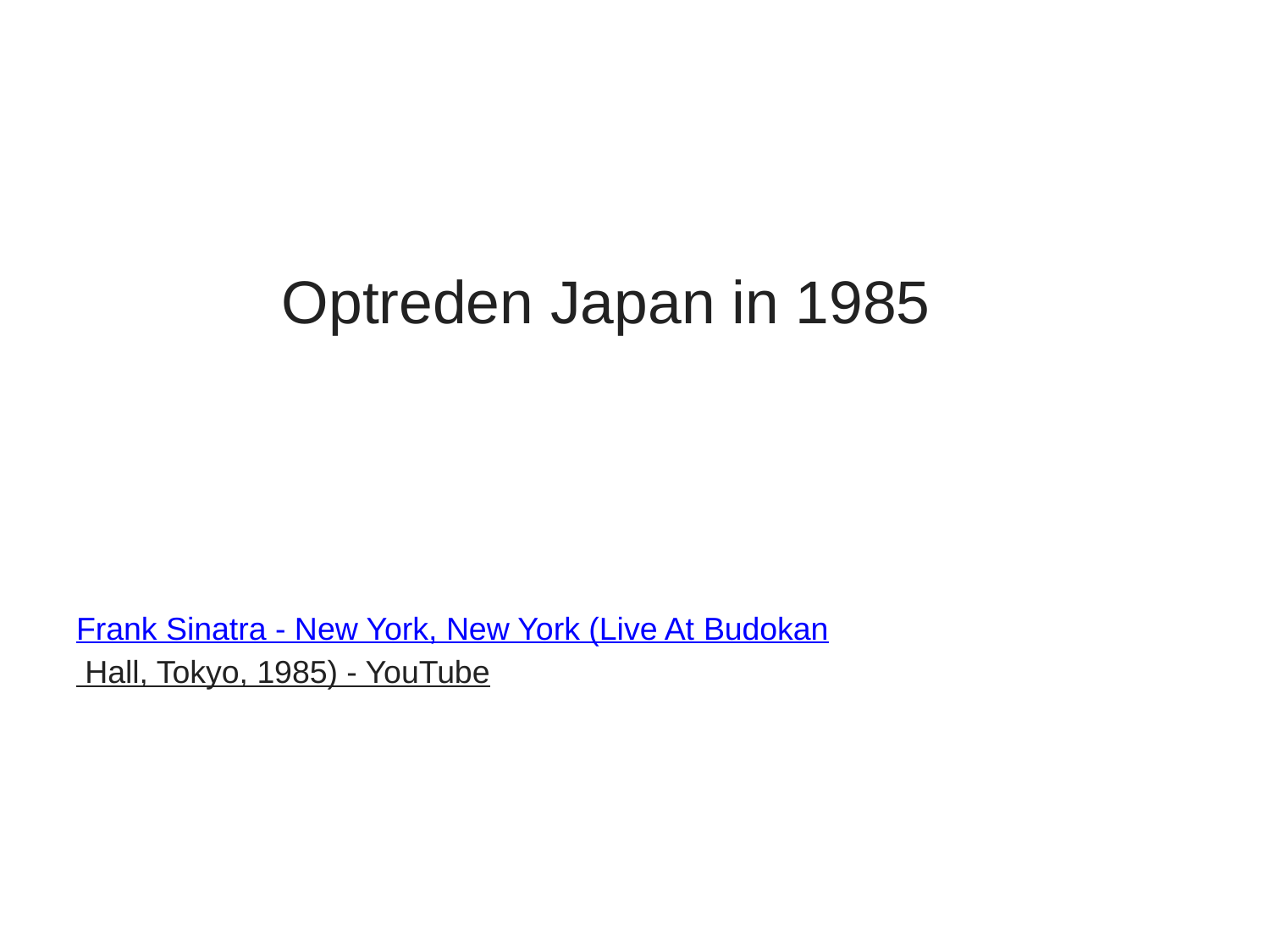

# Optreden Japan in 1985
Frank Sinatra - New York, New York (Live At Budokan Hall, Tokyo, 1985) - YouTube